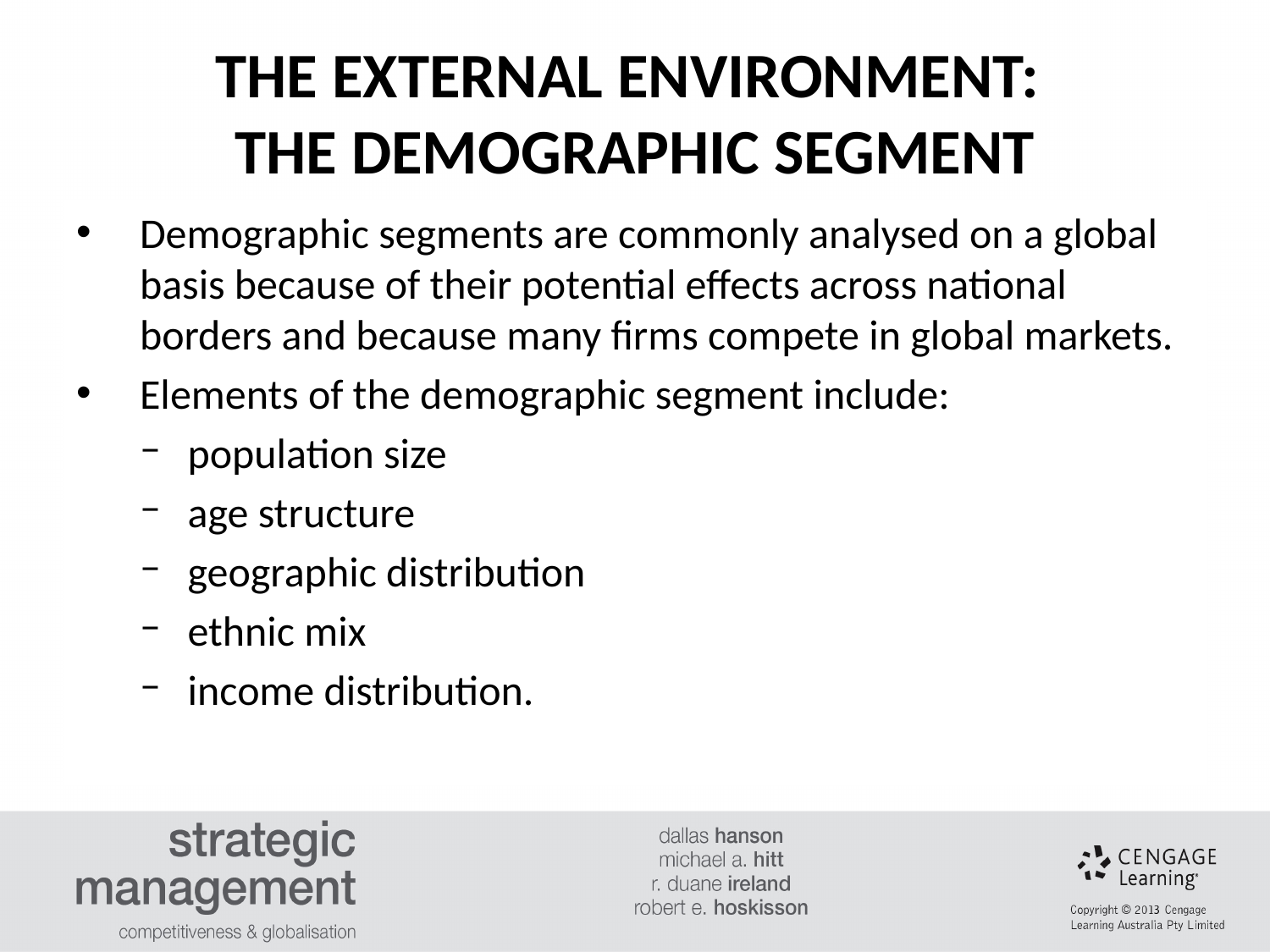

THE EXTERNAL ENVIRONMENT:
THE DEMOGRAPHIC SEGMENT
#
Demographic segments are commonly analysed on a global basis because of their potential effects across national borders and because many firms compete in global markets.
Elements of the demographic segment include:
population size
age structure
geographic distribution
ethnic mix
income distribution.